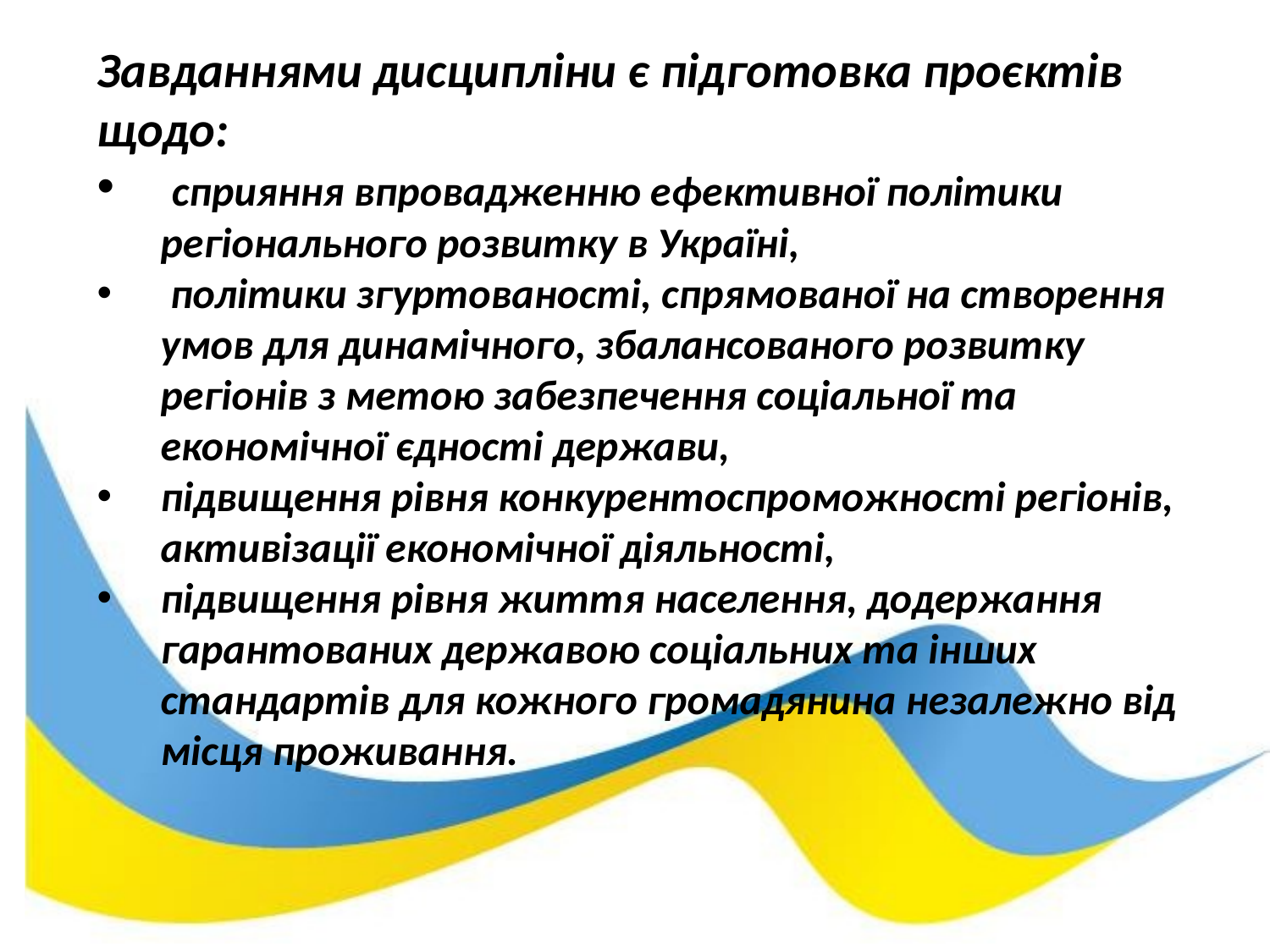

Завданнями дисципліни є підготовка проєктів щодо:
 сприяння впровадженню ефективної політики регіонального розвитку в Україні,
 політики згуртованості, спрямованої на створення умов для динамічного, збалансованого розвитку регіонів з метою забезпечення соціальної та економічної єдності держави,
підвищення рівня конкурентоспроможності регіонів, активізації економічної діяльності,
підвищення рівня життя населення, додержання гарантованих державою соціальних та інших стандартів для кожного громадянина незалежно від місця проживання.